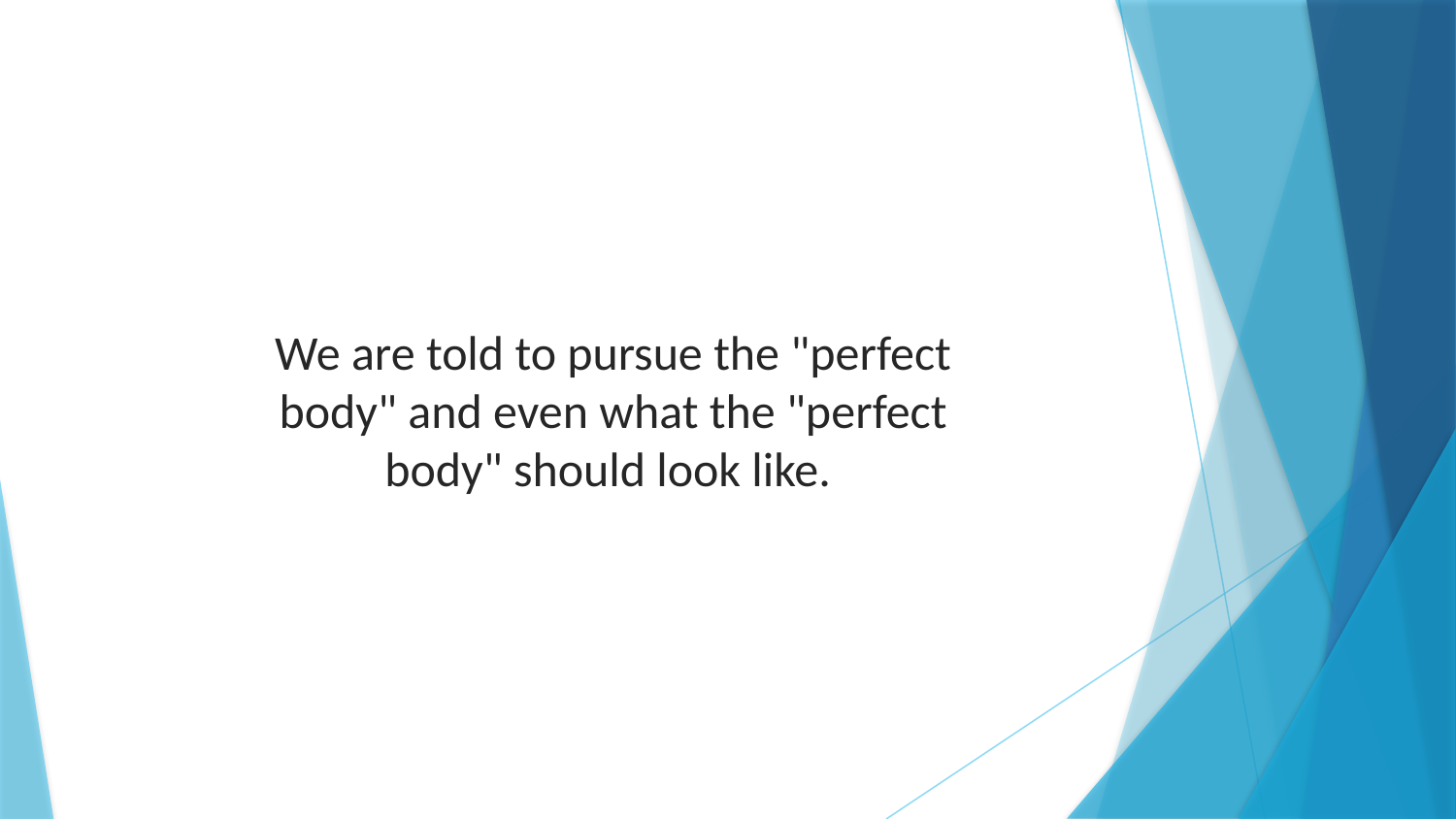

We are told to pursue the "perfect body" and even what the "perfect body" should look like.